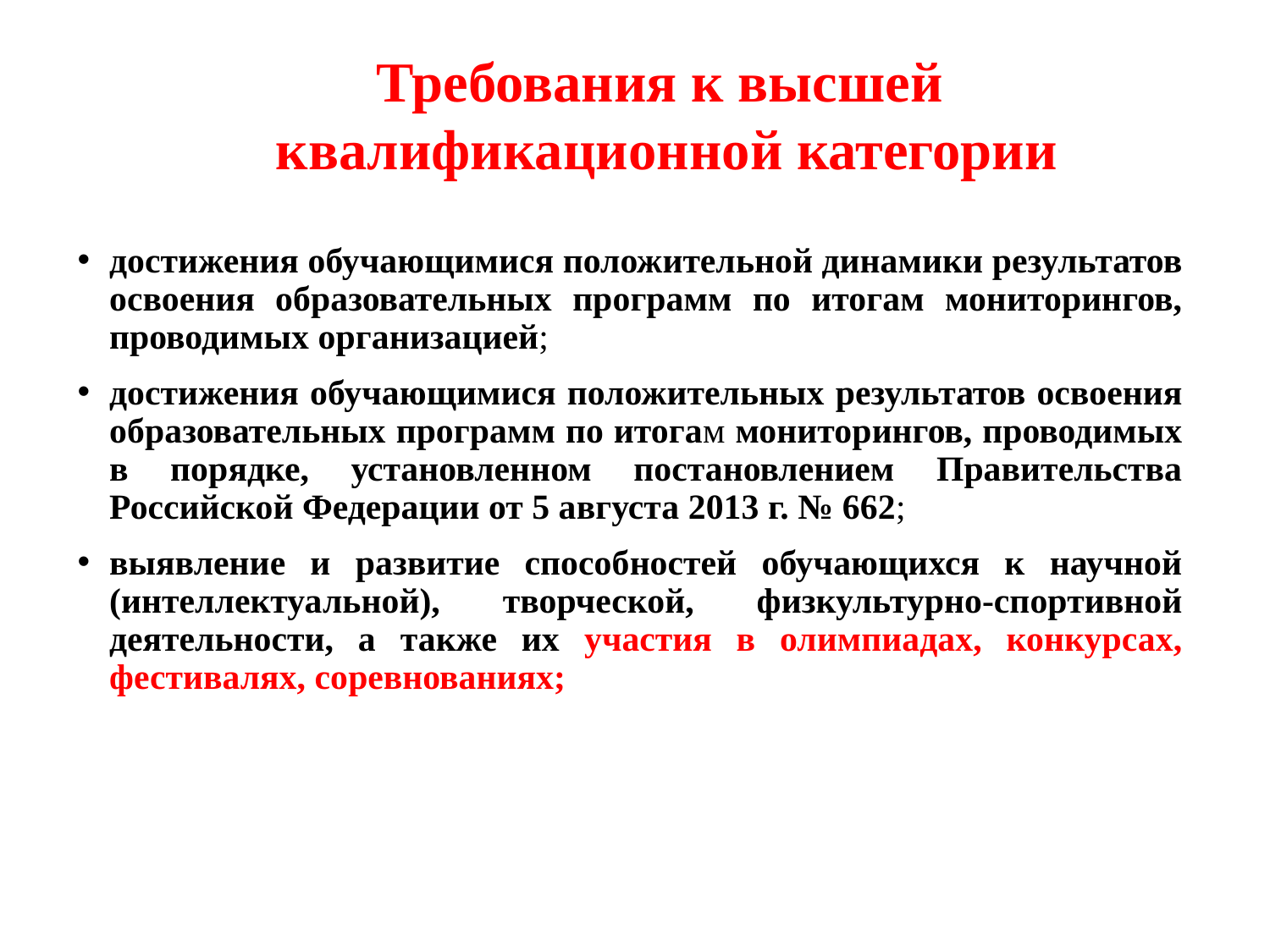

Требования к высшей
 квалификационной категории
достижения обучающимися положительной динамики результатов освоения образовательных программ по итогам мониторингов, проводимых организацией;
достижения обучающимися положительных результатов освоения образовательных программ по итогам мониторингов, проводимых в порядке, установленном постановлением Правительства Российской Федерации от 5 августа 2013 г. № 662;
выявление и развитие способностей обучающихся к научной (интеллектуальной), творческой, физкультурно-спортивной деятельности, а также их участия в олимпиадах, конкурсах, фестивалях, соревнованиях;